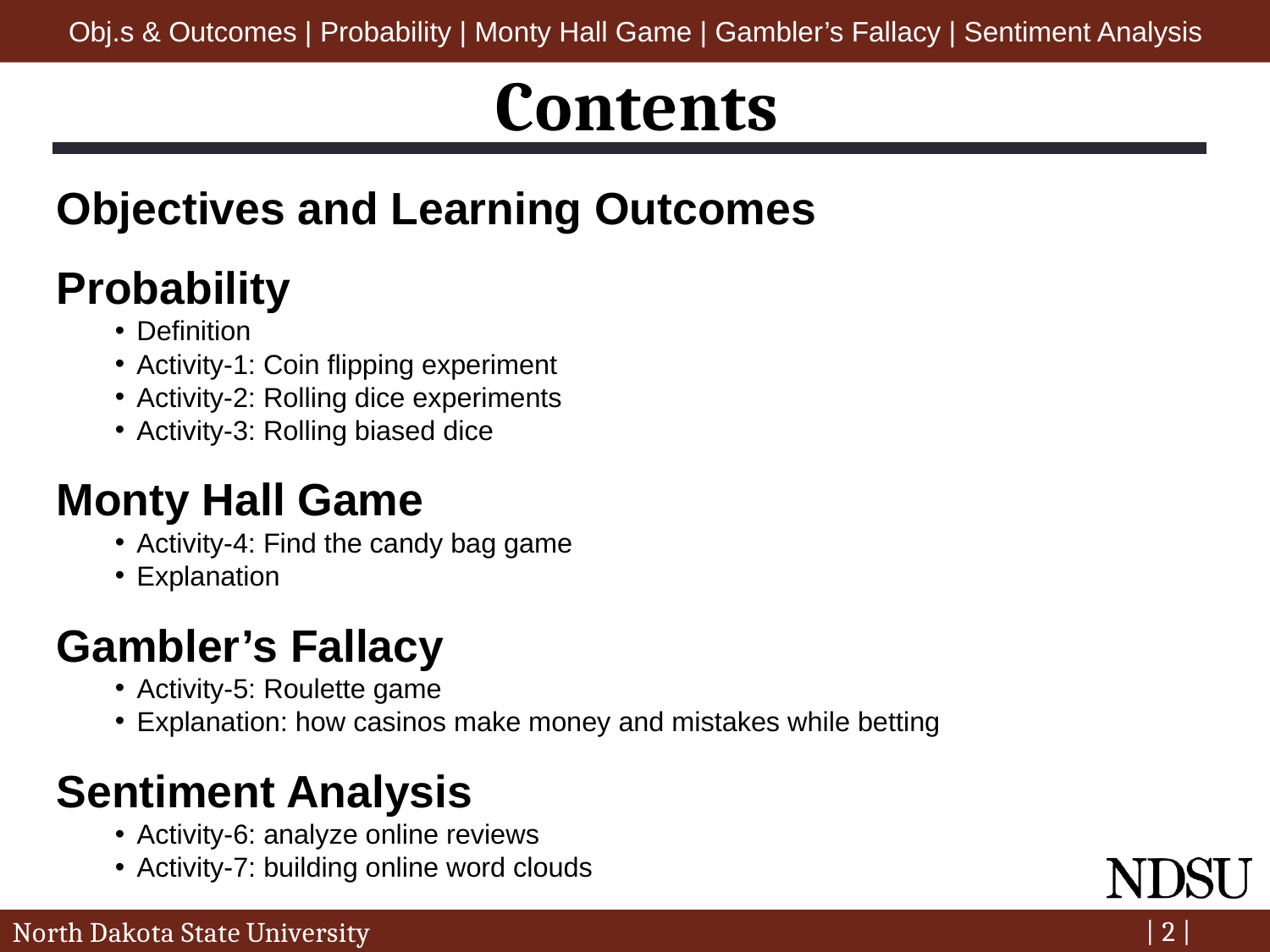

Obj.s & Outcomes | Probability | Monty Hall Game | Gambler’s Fallacy | Sentiment Analysis
Contents
Objectives and Learning Outcomes

Probability
Definition
Activity-1: Coin flipping experiment
Activity-2: Rolling dice experiments
Activity-3: Rolling biased dice

Monty Hall Game
Activity-4: Find the candy bag game
Explanation

Gambler’s Fallacy
Activity-5: Roulette game
Explanation: how casinos make money and mistakes while betting

Sentiment Analysis
Activity-6: analyze online reviews
Activity-7: building online word clouds